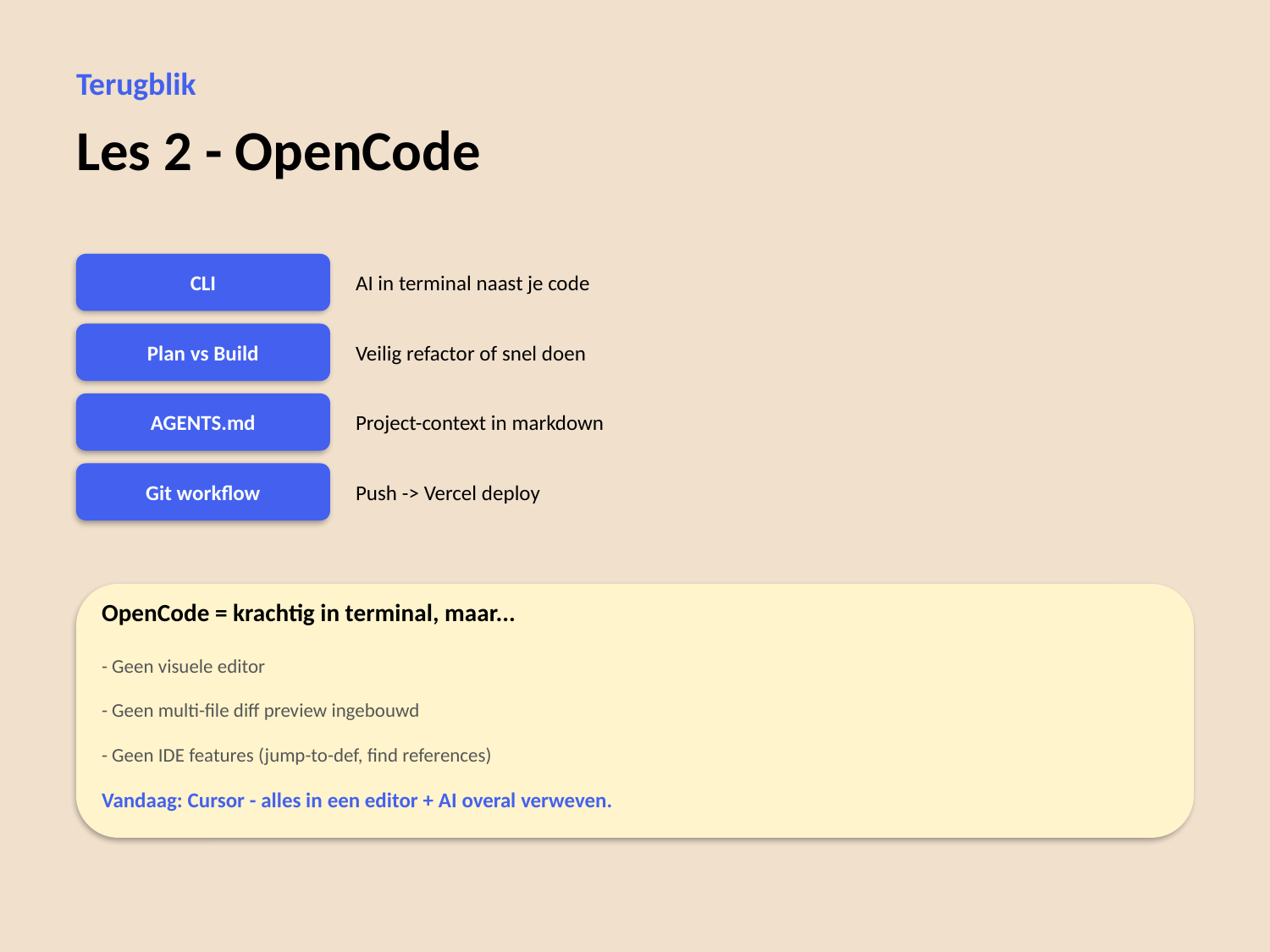

Terugblik
Les 2 - OpenCode

CLI
AI in terminal naast je code

Plan vs Build
Veilig refactor of snel doen

AGENTS.md
Project-context in markdown

Git workflow
Push -> Vercel deploy

OpenCode = krachtig in terminal, maar...
- Geen visuele editor
- Geen multi-file diff preview ingebouwd
- Geen IDE features (jump-to-def, find references)
Vandaag: Cursor - alles in een editor + AI overal verweven.